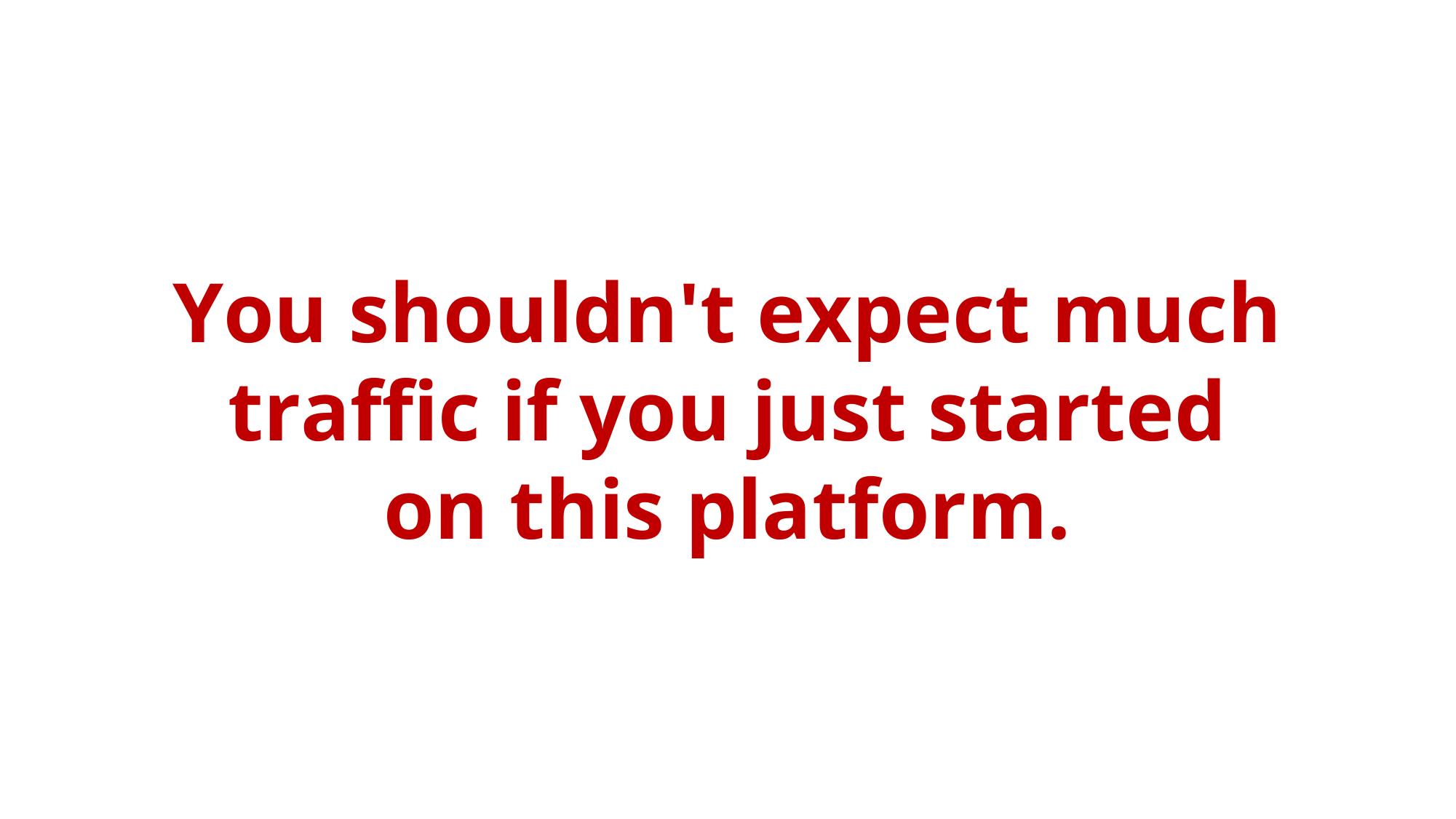

You shouldn't expect much traffic if you just started on this platform.